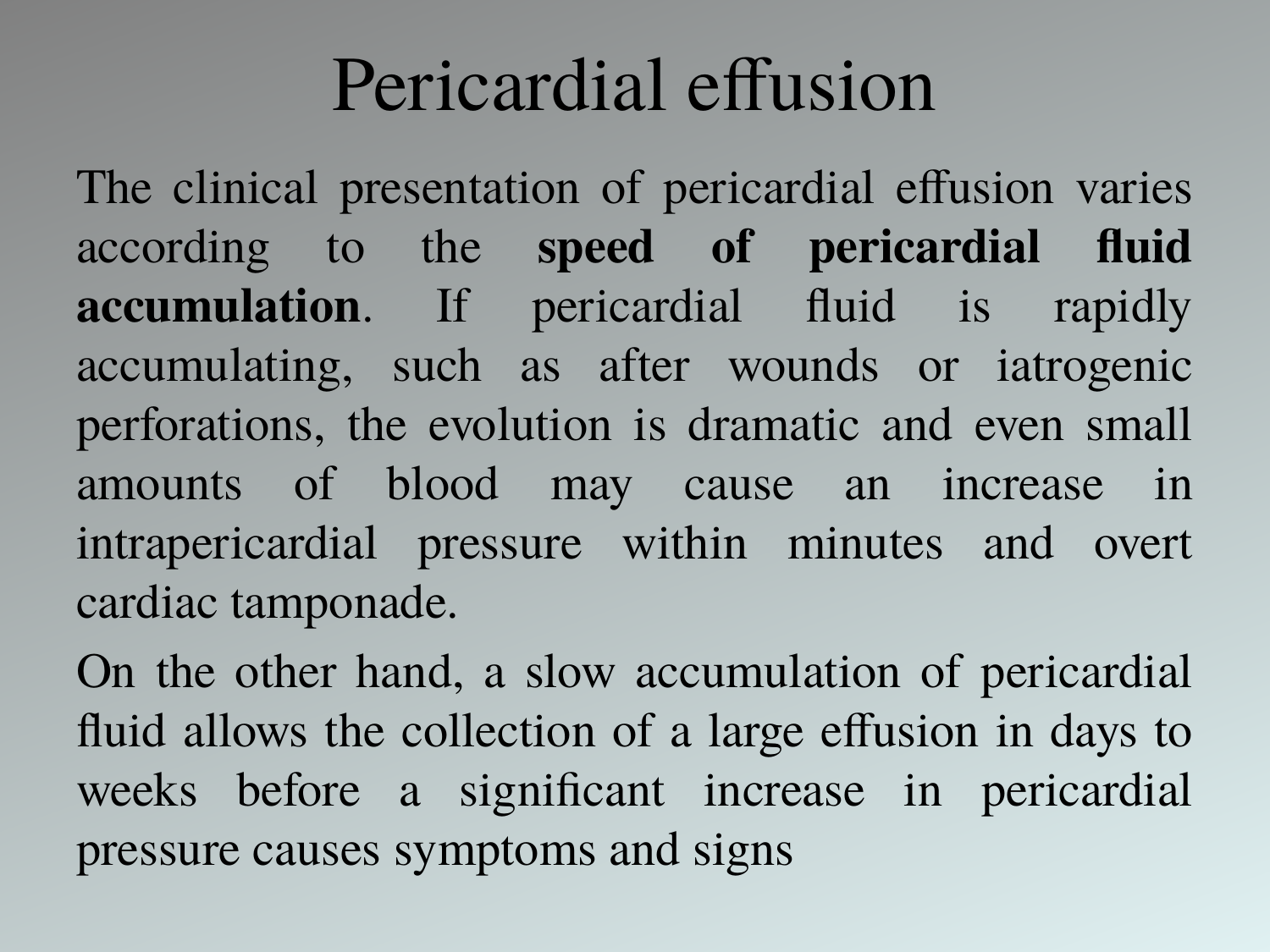

# Pericardial effusion
The clinical presentation of pericardial effusion varies according to the speed of pericardial fluid accumulation. If pericardial fluid is rapidly accumulating, such as after wounds or iatrogenic perforations, the evolution is dramatic and even small amounts of blood may cause an increase in intrapericardial pressure within minutes and overt cardiac tamponade.
On the other hand, a slow accumulation of pericardial fluid allows the collection of a large effusion in days to weeks before a significant increase in pericardial pressure causes symptoms and signs